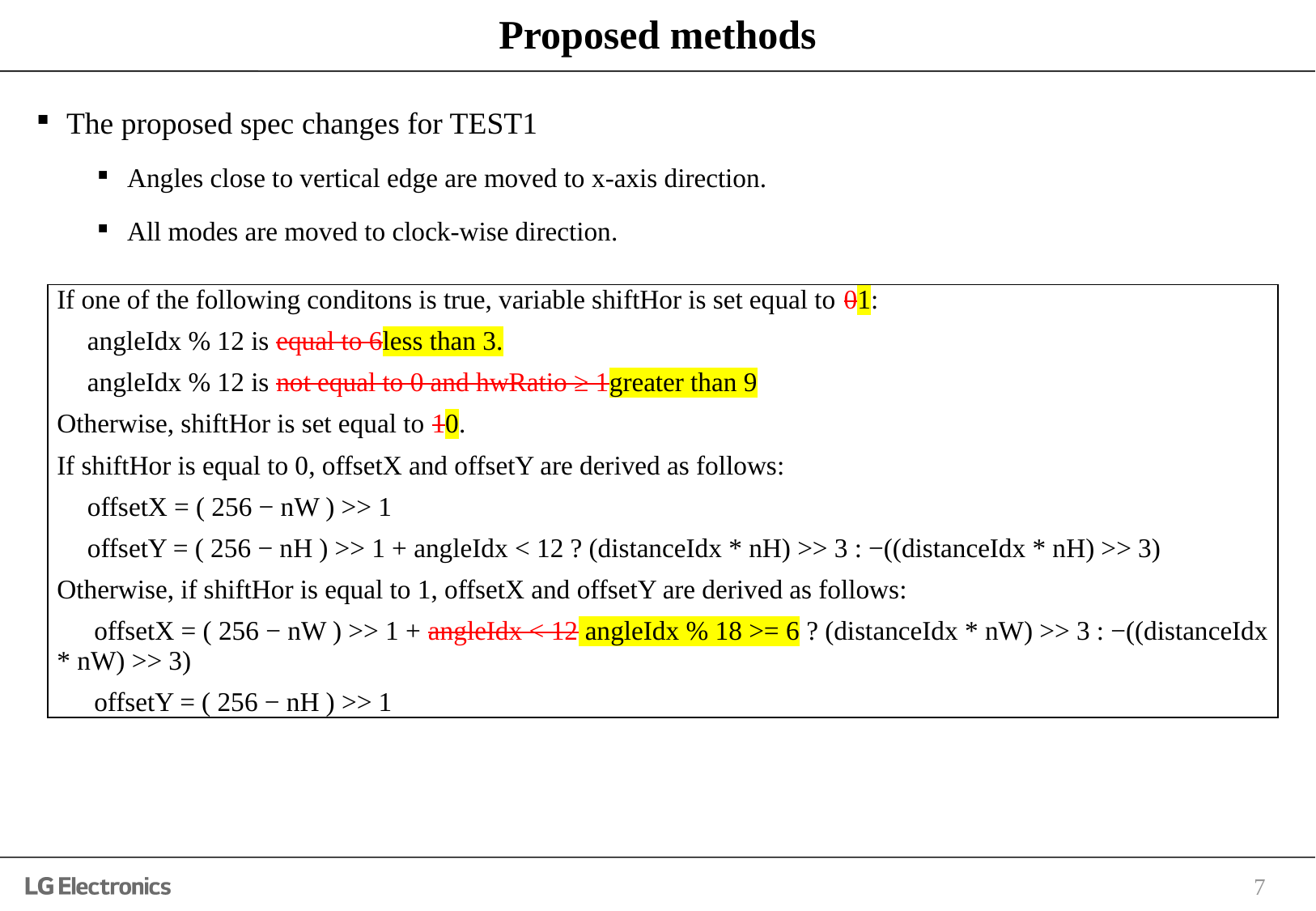

# Proposed methods
The proposed spec changes for TEST1
Angles close to vertical edge are moved to x-axis direction.
All modes are moved to clock-wise direction.
| If one of the following conditons is true, variable shiftHor is set equal to 01: angleIdx % 12 is equal to 6less than 3. angleIdx % 12 is not equal to 0 and hwRatio ≥ 1greater than 9 Otherwise, shiftHor is set equal to 10. If shiftHor is equal to 0, offsetX and offsetY are derived as follows: offsetX = ( 256 − nW ) >> 1 offsetY = ( 256 − nH ) >> 1 + angleIdx < 12 ? (distanceIdx \* nH) >> 3 : −((distanceIdx \* nH) >> 3) Otherwise, if shiftHor is equal to 1, offsetX and offsetY are derived as follows: offsetX = ( 256 − nW ) >> 1 + angleIdx < 12 angleIdx % 18 >= 6 ? (distanceIdx \* nW) >> 3 : −((distanceIdx \* nW) >> 3) offsetY = ( 256 − nH ) >> 1 |
| --- |

7